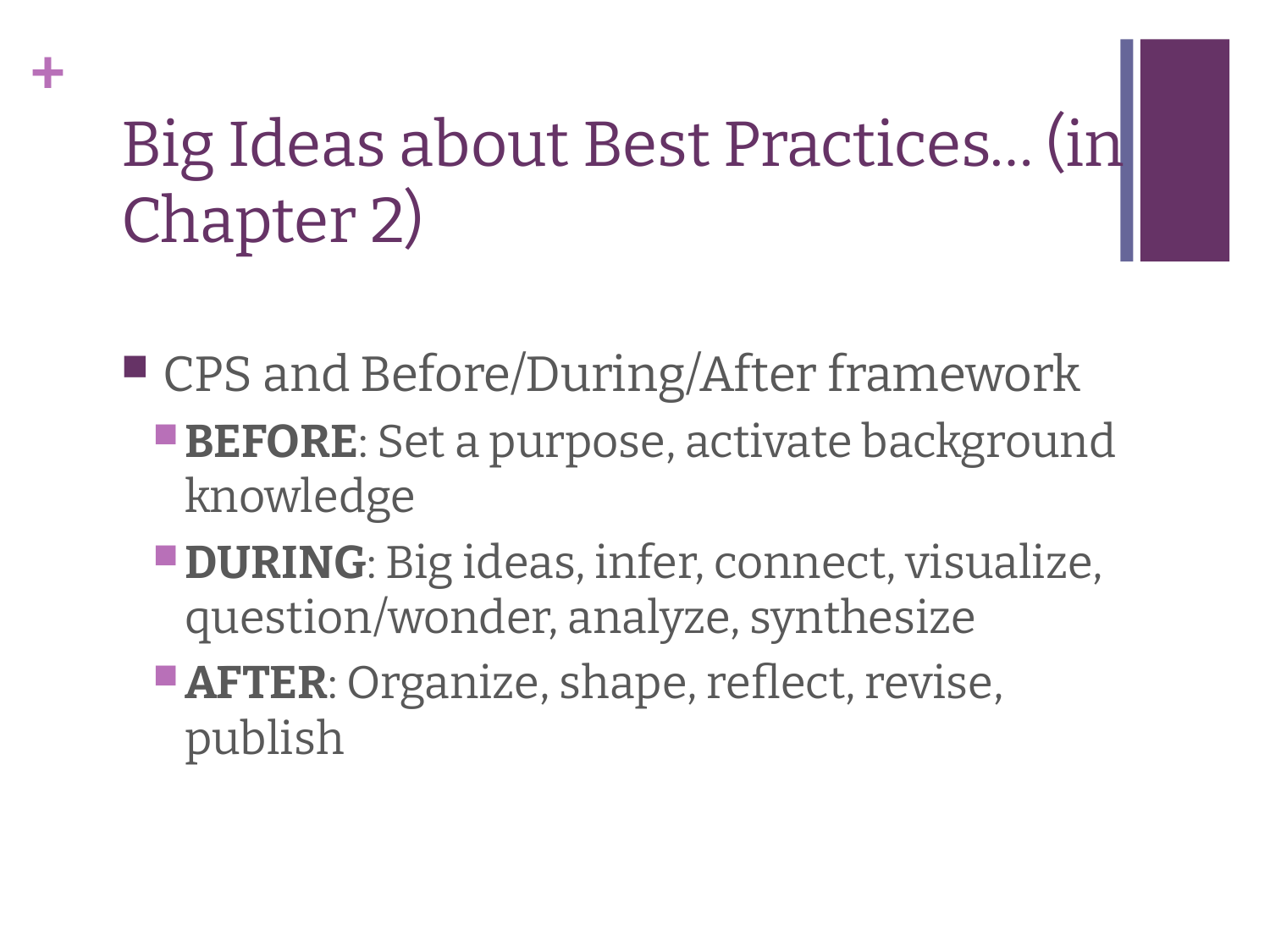

# Big Ideas about Best Practices… (in Chapter 2)
 CPS and Before/During/After framework
BEFORE: Set a purpose, activate background knowledge
DURING: Big ideas, infer, connect, visualize, question/wonder, analyze, synthesize
AFTER: Organize, shape, reflect, revise, publish